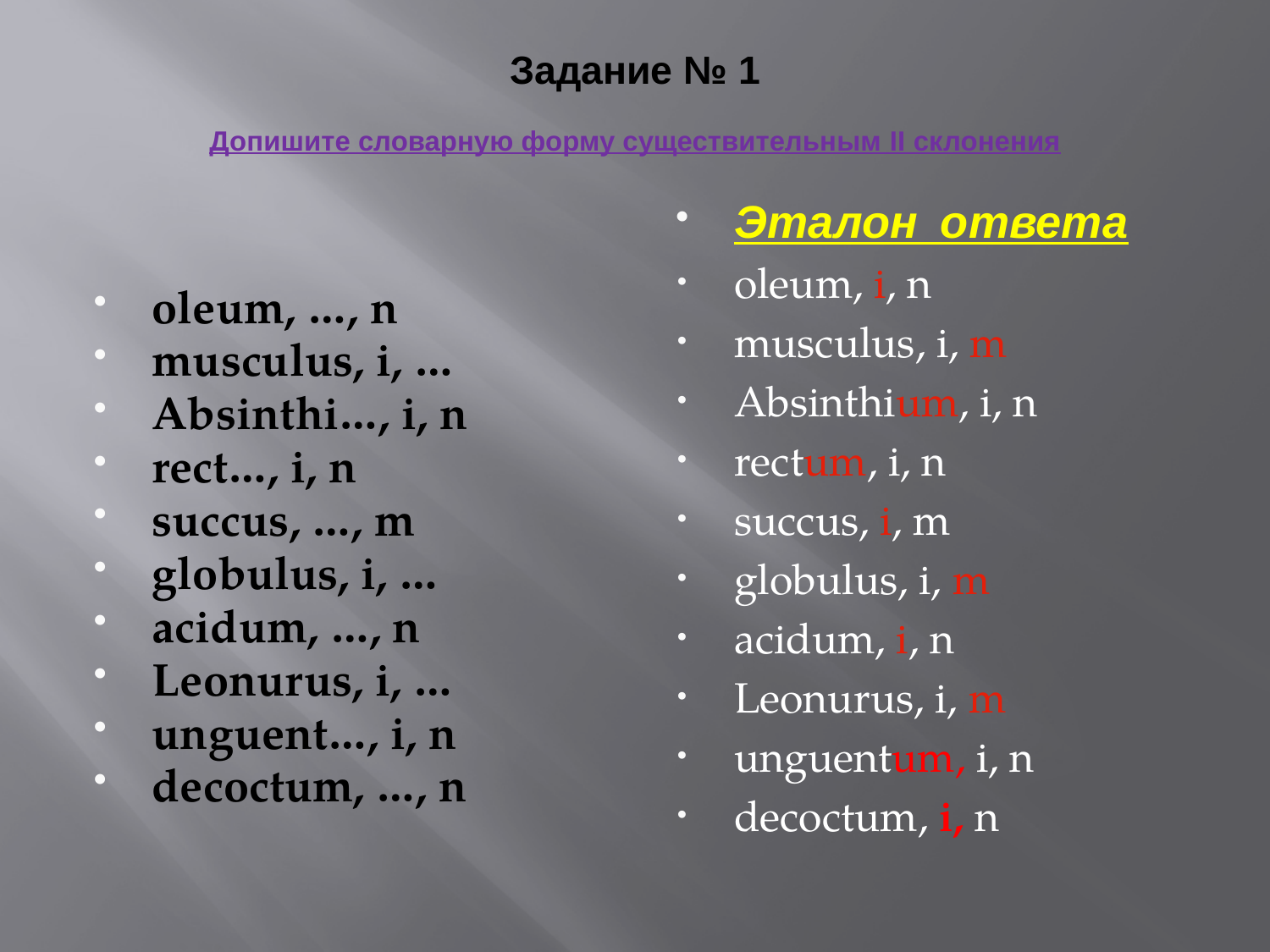

# Задание № 1 Допишите словарную форму существительным II склонения
Эталон  ответа
oleum, i, n
musculus, i, m
Absinthium, i, n
rectum, i, n
succus, i, m
globulus, i, m
acidum, i, n
Leonurus, i, m
unguentum, i, n
decoctum, i, n

oleum, …, n
musculus, i, …
Absinthi…, i, n
rect…, i, n
succus, …, m
globulus, i, …
acidum, …, n
Leonurus, i, …
unguent…, i, n
decoctum, …, n